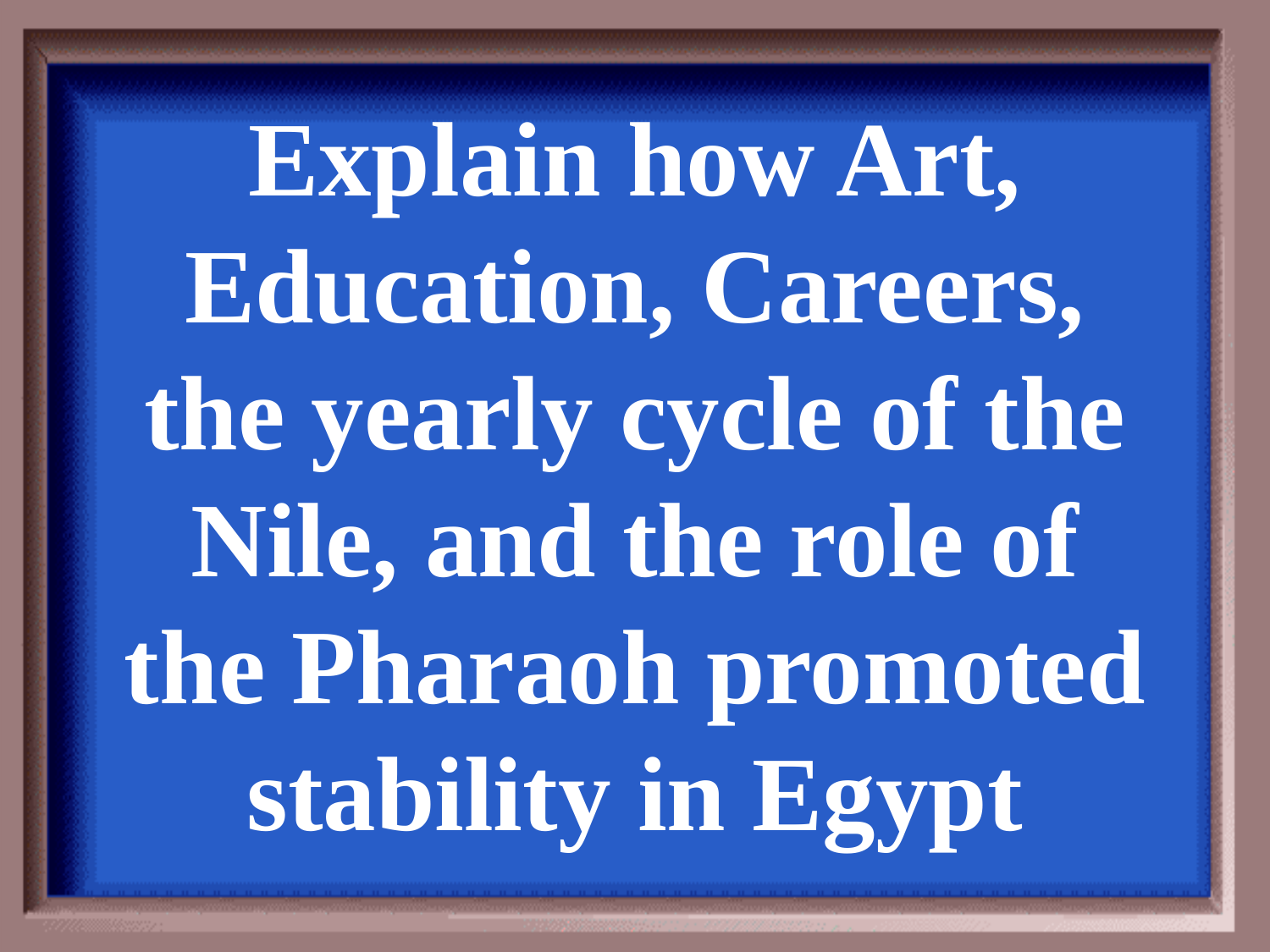

Explain how Art, Education, Careers, the yearly cycle of the Nile, and the role of the Pharaoh promoted stability in Egypt